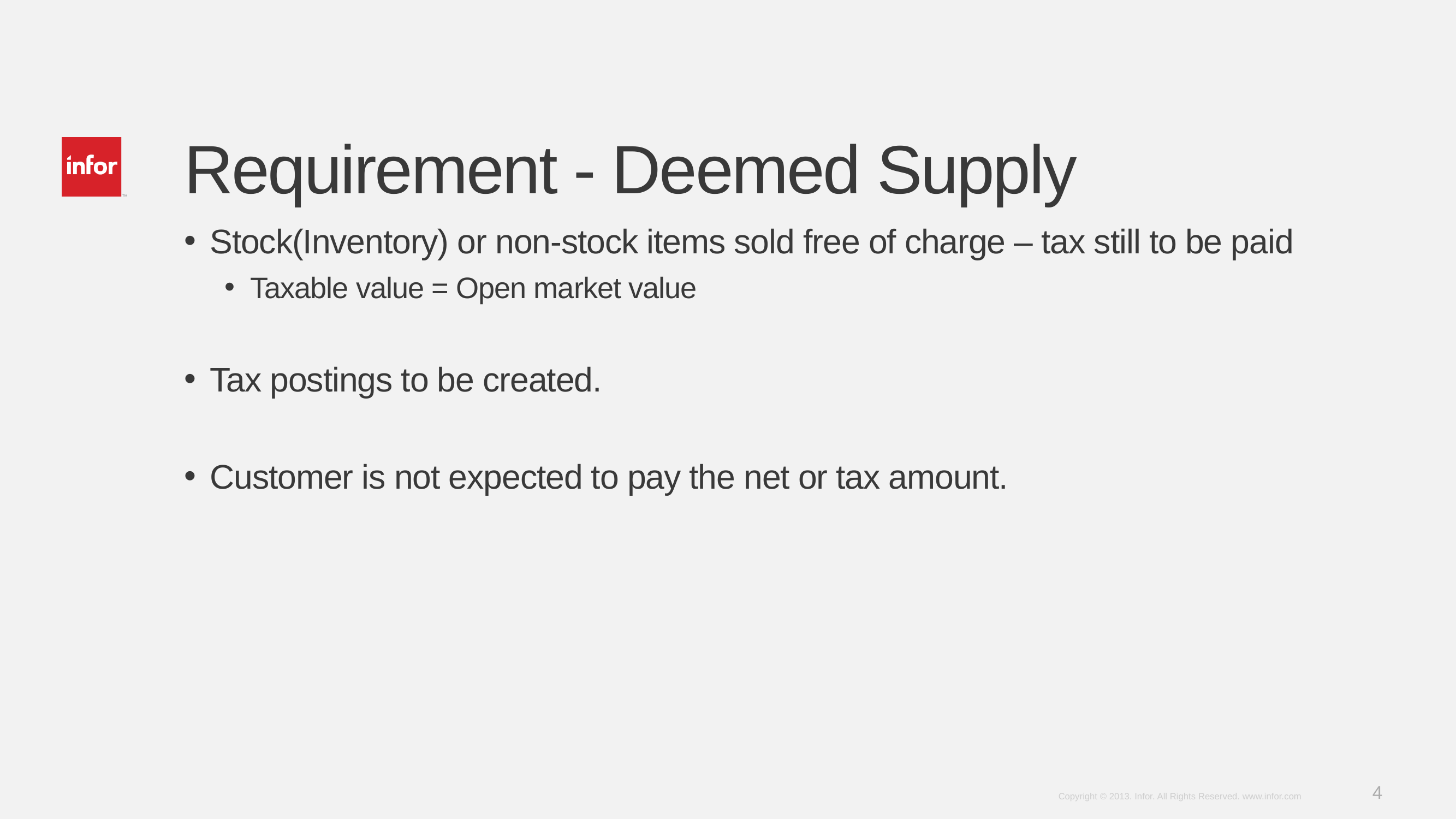

# Requirement - Deemed Supply
Stock(Inventory) or non-stock items sold free of charge – tax still to be paid
Taxable value = Open market value

Tax postings to be created.

Customer is not expected to pay the net or tax amount.